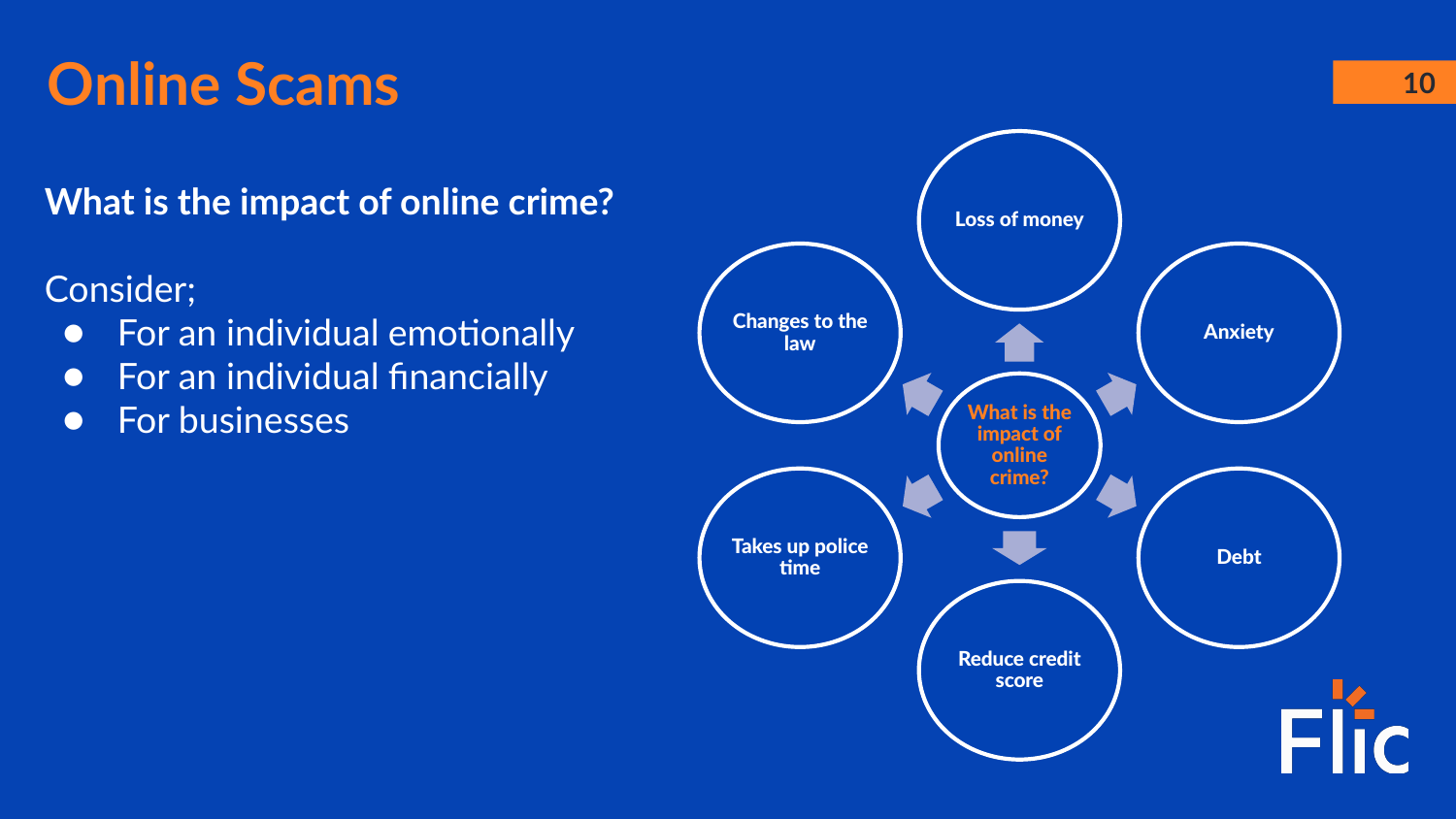

Online Scams
10

Loss of money

Changes to the law
Anxiety

What is the impact of online crime?

Takes up police time
Debt

Reduce credit score
What is the impact of online crime?

Consider;
For an individual emotionally
For an individual financially
For businesses